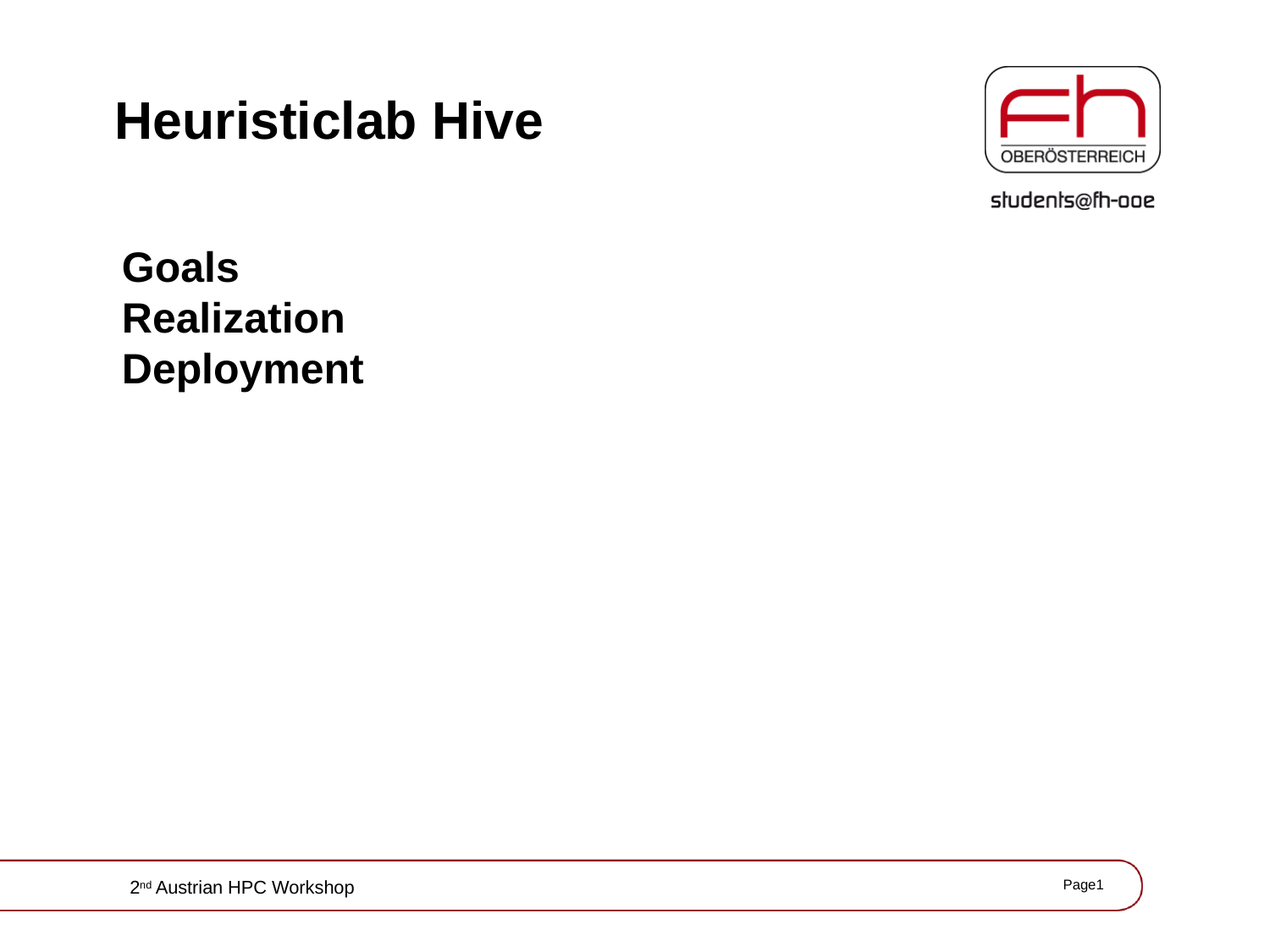

# Heuristiclab Hive
Goals
Realization
Deployment
Page1